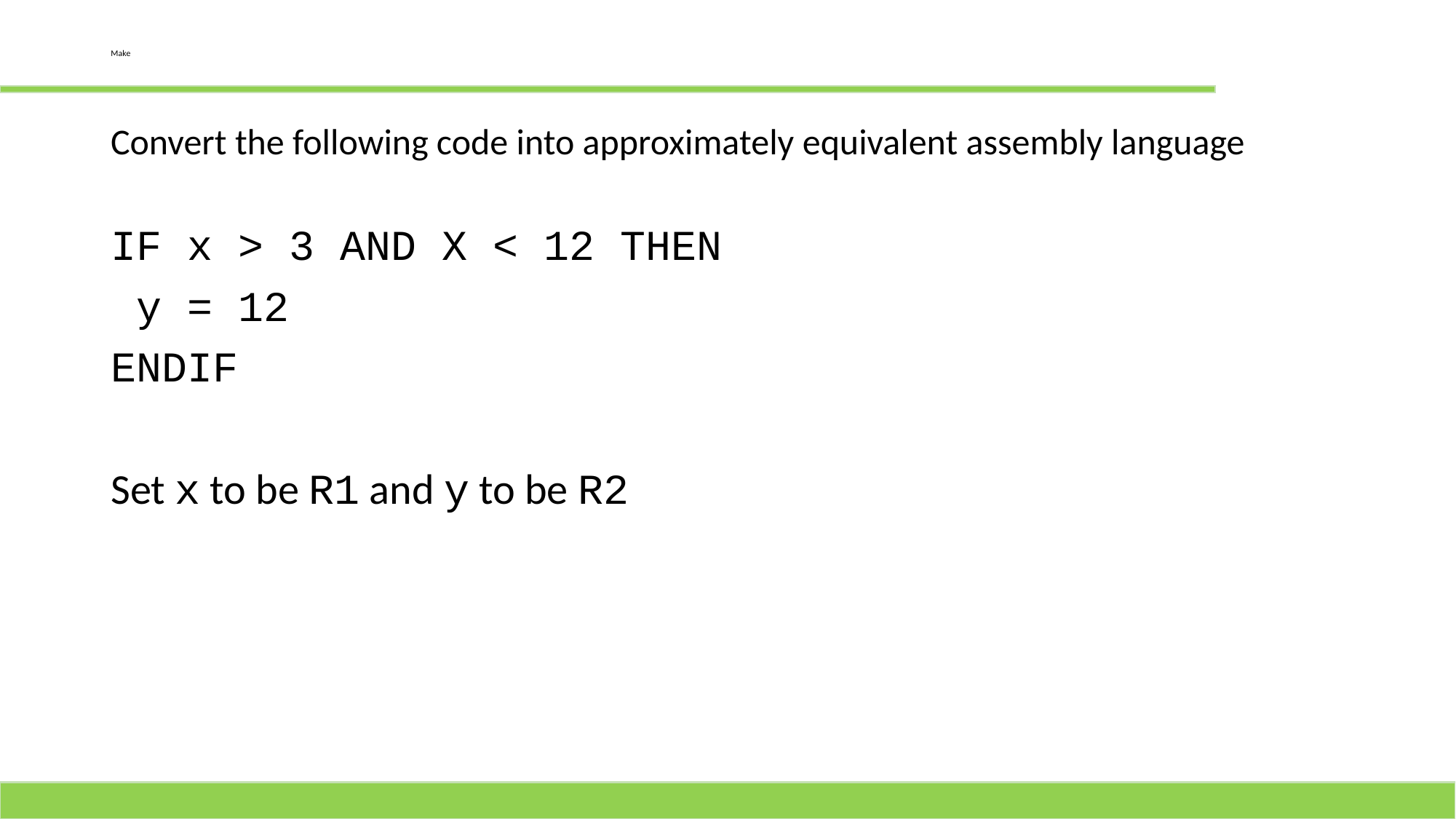

# Make
Convert the following code into approximately equivalent assembly language
IF x > 3 AND X < 12 THEN
 y = 12
ENDIF

Set x to be R1 and y to be R2